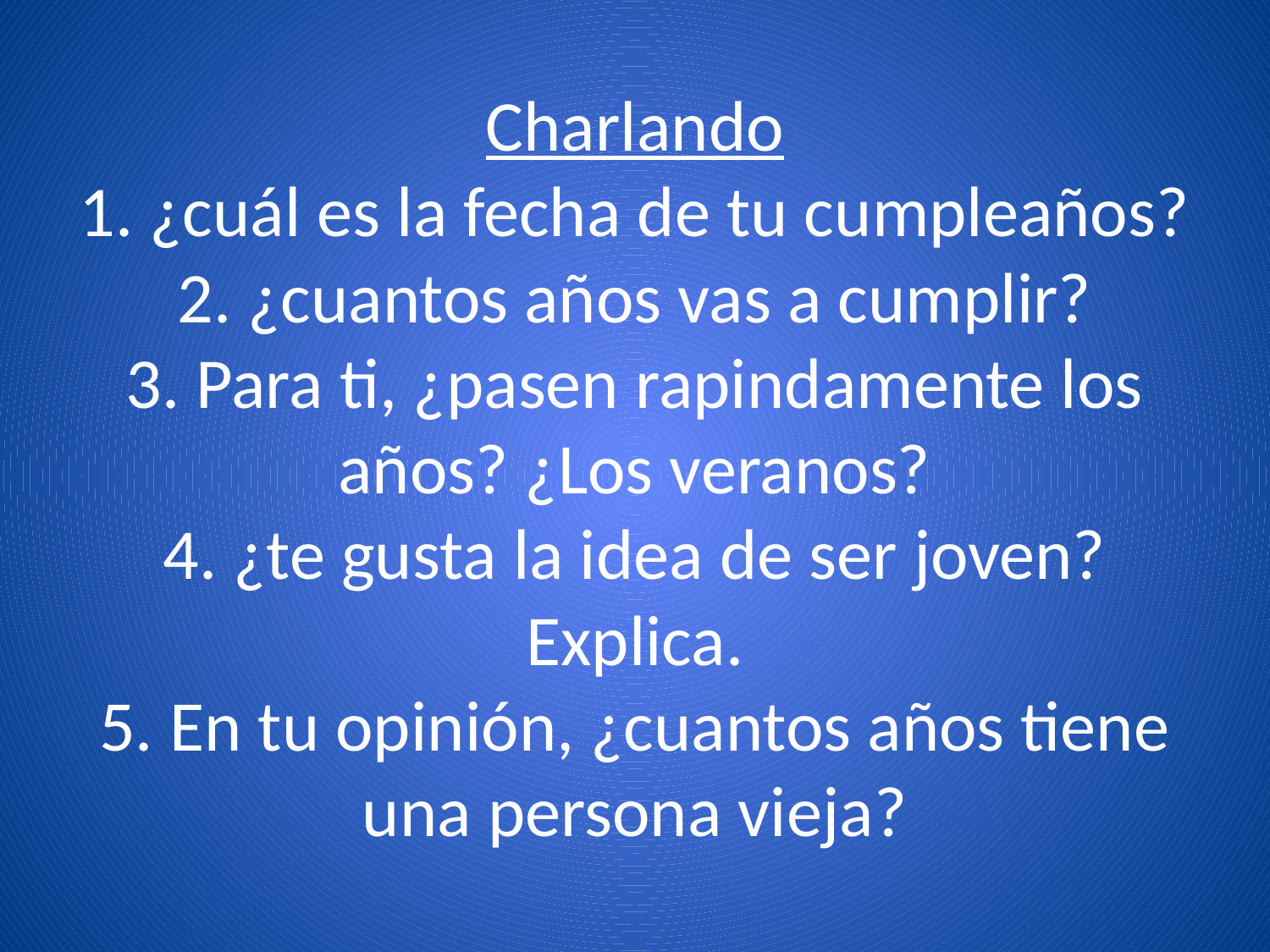

# Charlando 1. ¿cuál es la fecha de tu cumpleaños? 2. ¿cuantos años vas a cumplir? 3. Para ti, ¿pasen rapindamente los años? ¿Los veranos? 4. ¿te gusta la idea de ser joven? Explica. 5. En tu opinión, ¿cuantos años tiene una persona vieja?